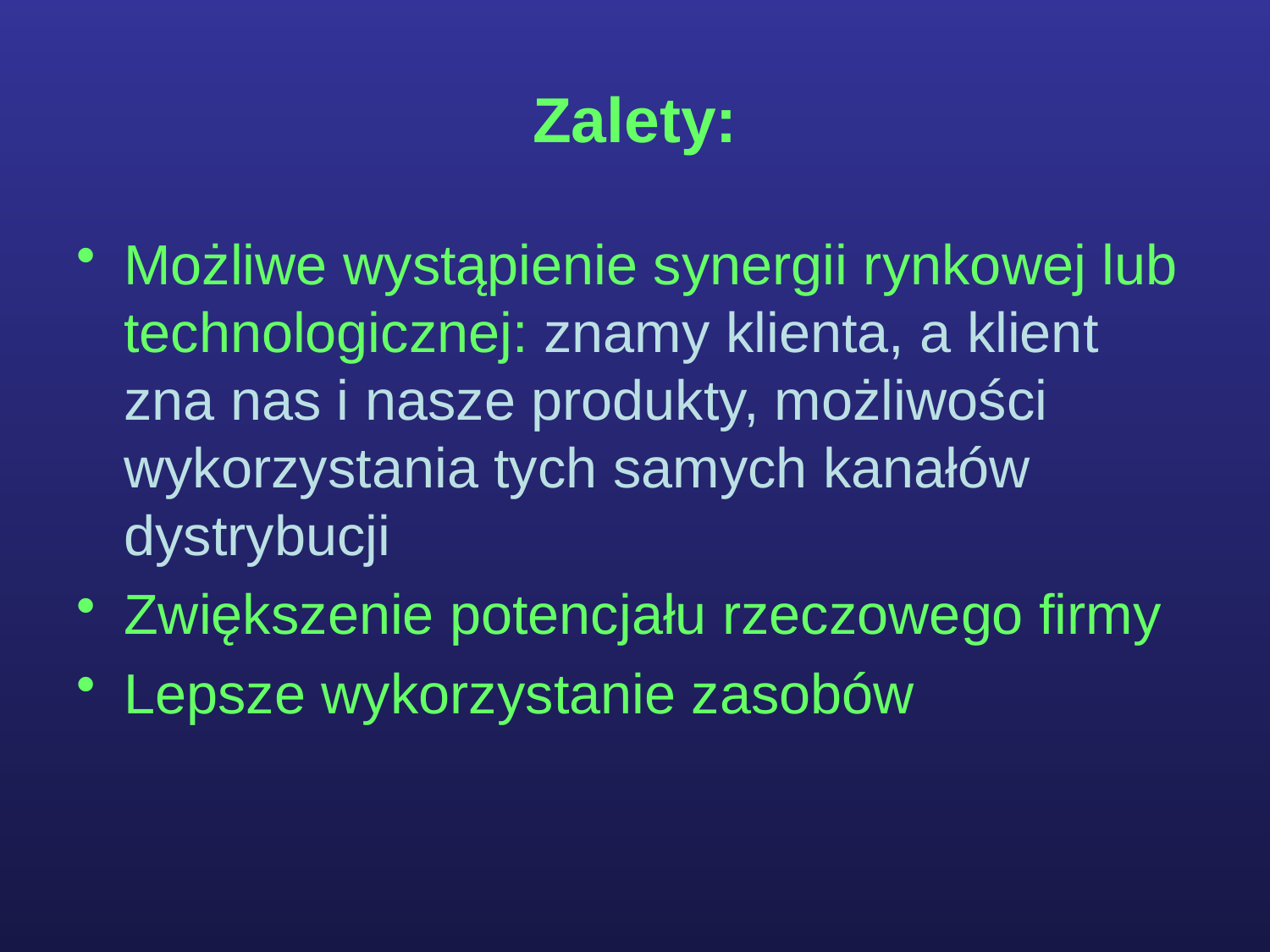

# Zalety:
Możliwe wystąpienie synergii rynkowej lub technologicznej: znamy klienta, a klient zna nas i nasze produkty, możliwości wykorzystania tych samych kanałów dystrybucji
Zwiększenie potencjału rzeczowego firmy
Lepsze wykorzystanie zasobów